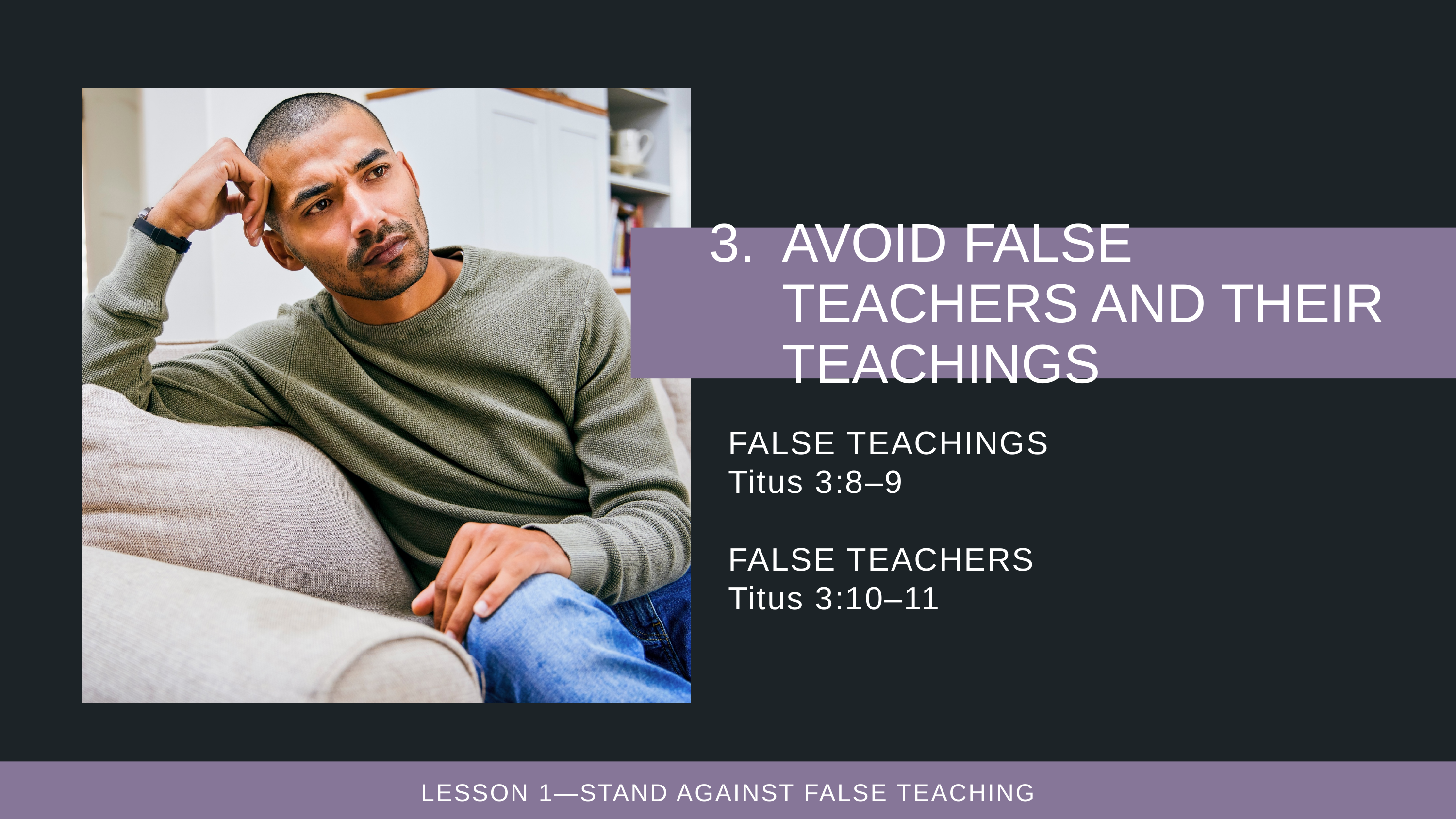

FALSE TEACHINGS
Titus 3:8–9

FALSE TEACHERS
Titus 3:10–11